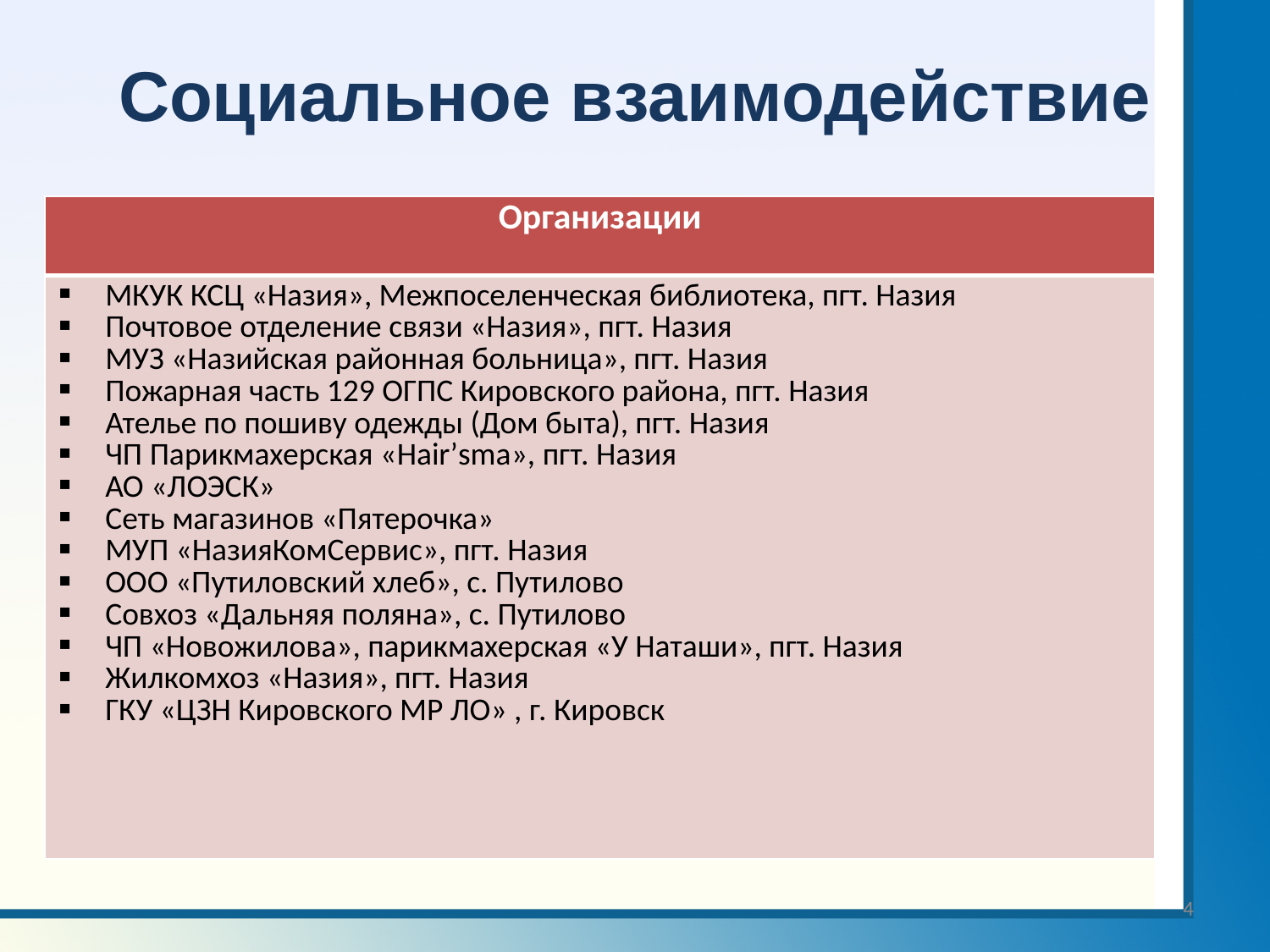

# Социальное взаимодействие
| Организации |
| --- |
| МКУК КСЦ «Назия», Межпоселенческая библиотека, пгт. Назия Почтовое отделение связи «Назия», пгт. Назия МУЗ «Назийская районная больница», пгт. Назия Пожарная часть 129 ОГПС Кировского района, пгт. Назия Ателье по пошиву одежды (Дом быта), пгт. Назия ЧП Парикмахерская «Hair’sma», пгт. Назия АО «ЛОЭСК» Сеть магазинов «Пятерочка» МУП «НазияКомСервис», пгт. Назия ООО «Путиловский хлеб», с. Путилово Совхоз «Дальняя поляна», с. Путилово ЧП «Новожилова», парикмахерская «У Наташи», пгт. Назия Жилкомхоз «Назия», пгт. Назия ГКУ «ЦЗН Кировского МР ЛО» , г. Кировск |
4